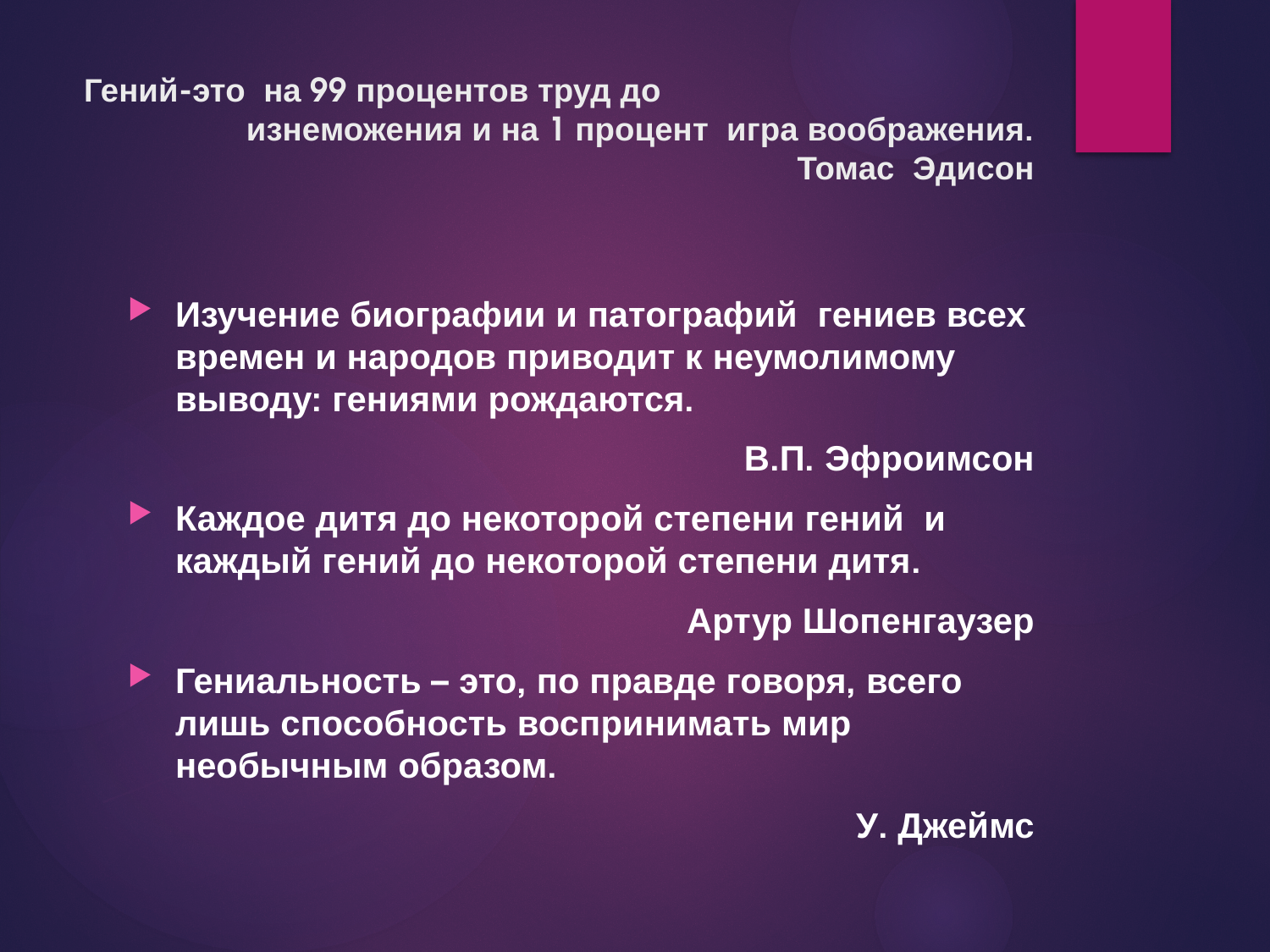

# Гений-это  на 99 процентов труд до                                                 изнеможения и на 1 процент  игра воображения. Томас  Эдисон
Изучение биографии и патографий  гениев всех времен и народов приводит к неумолимому выводу: гениями рождаются.
В.П. Эфроимсон
Каждое дитя до некоторой степени гений  и  каждый гений до некоторой степени дитя.
Артур Шопенгаузер
Гениальность – это, по правде говоря, всего лишь способность воспринимать мир необычным образом.
У. Джеймс